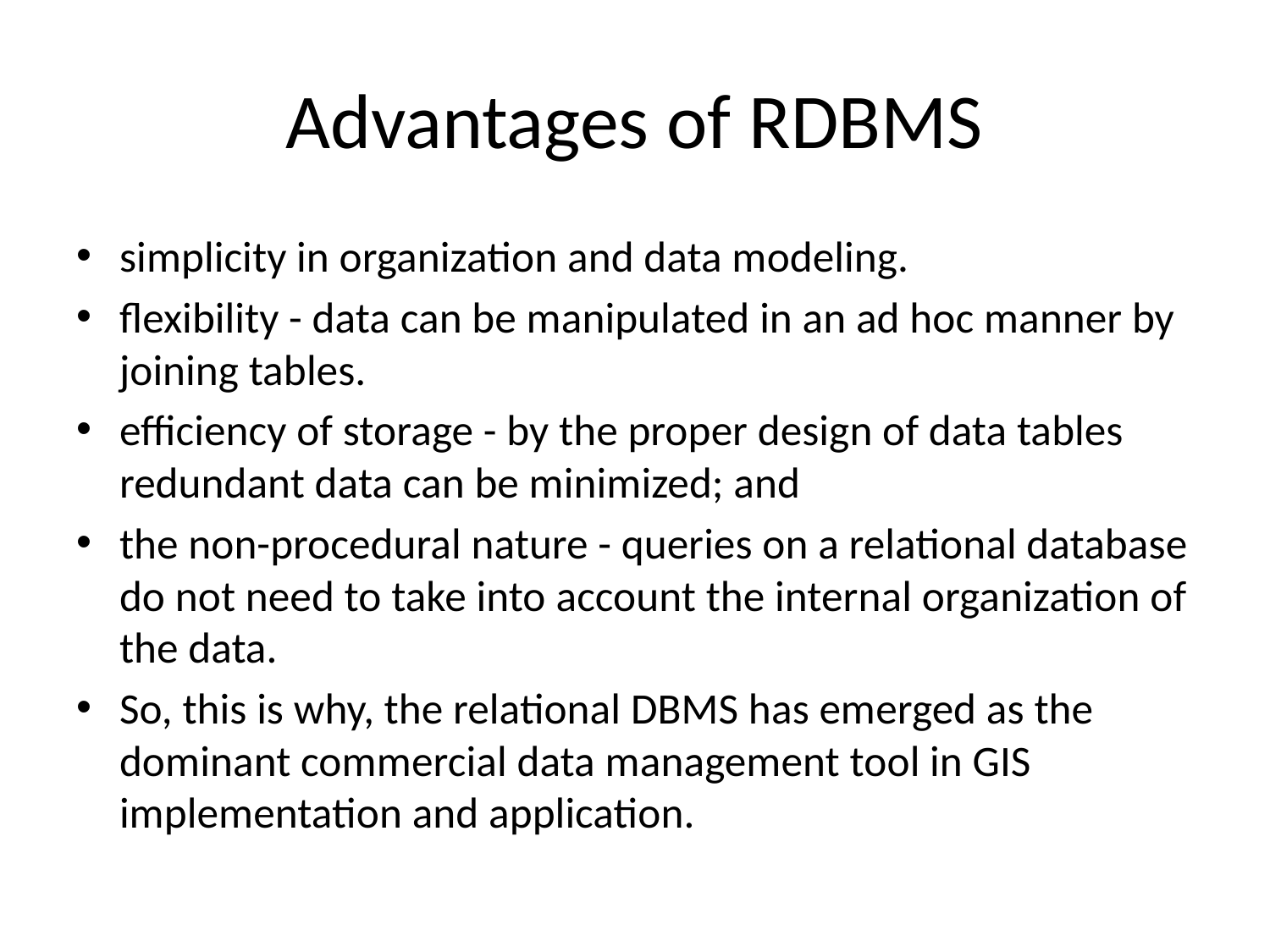

# Advantages of RDBMS
simplicity in organization and data modeling.
flexibility - data can be manipulated in an ad hoc manner by joining tables.
efficiency of storage - by the proper design of data tables redundant data can be minimized; and
the non-procedural nature - queries on a relational database do not need to take into account the internal organization of the data.
So, this is why, the relational DBMS has emerged as the dominant commercial data management tool in GIS implementation and application.